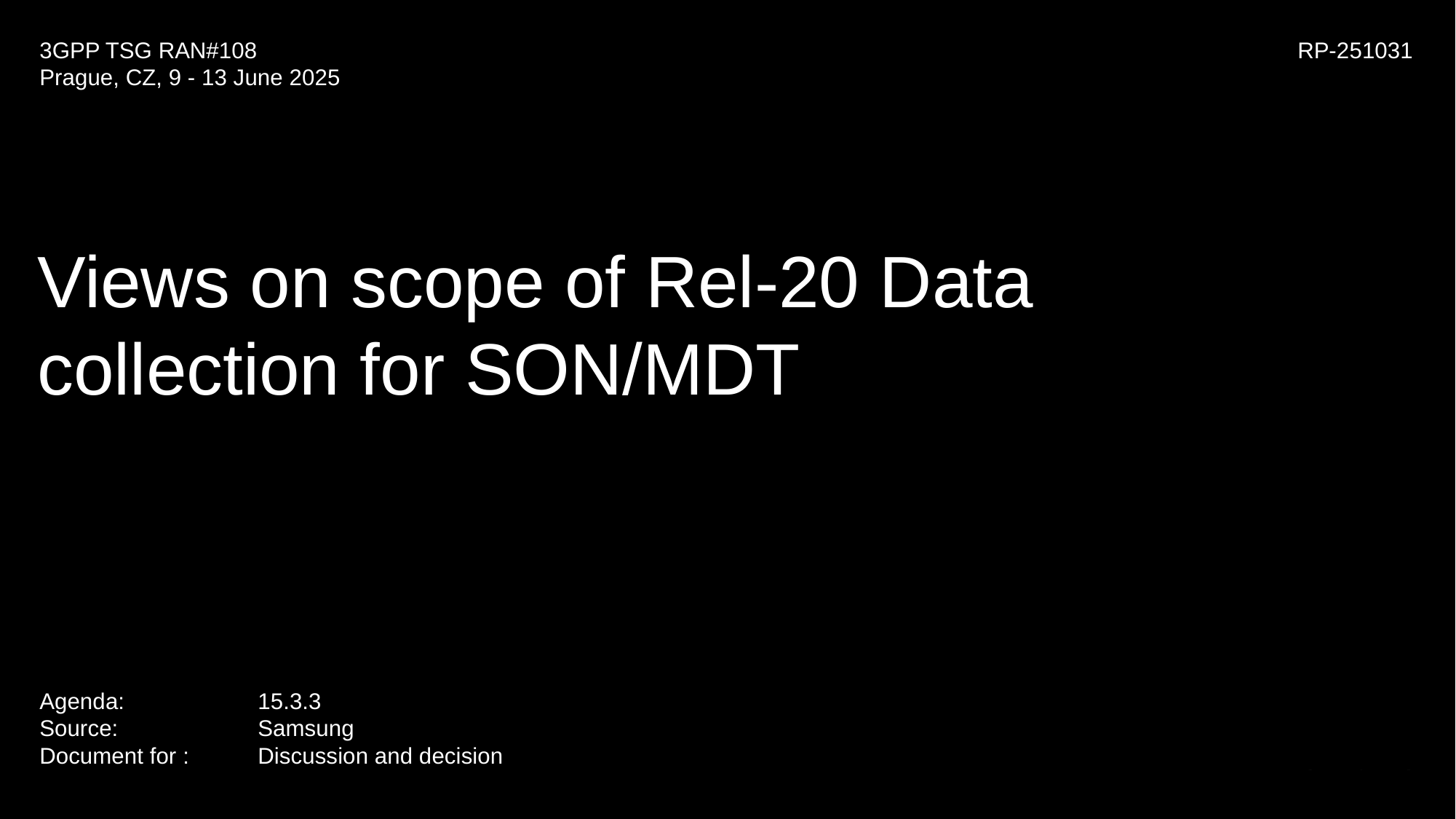

Views on scope of Rel-20 Data collection for SON/MDT
Agenda: 		15.3.3
Source:		Samsung
Document for : 	Discussion and decision